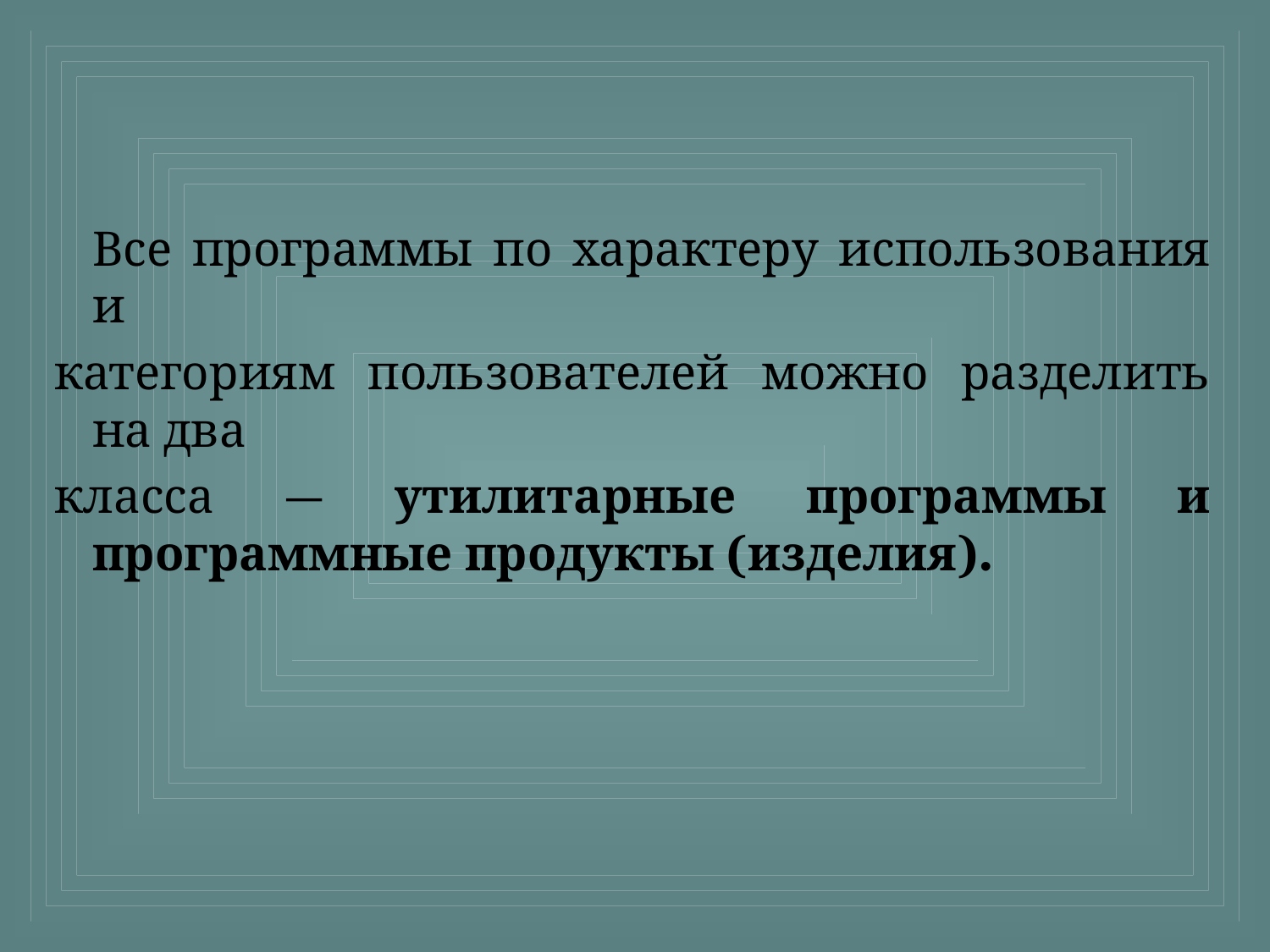

Все программы по характеру использования и
категориям пользователей можно разделить на два
класса — утилитарные программы и программные продукты (изделия).